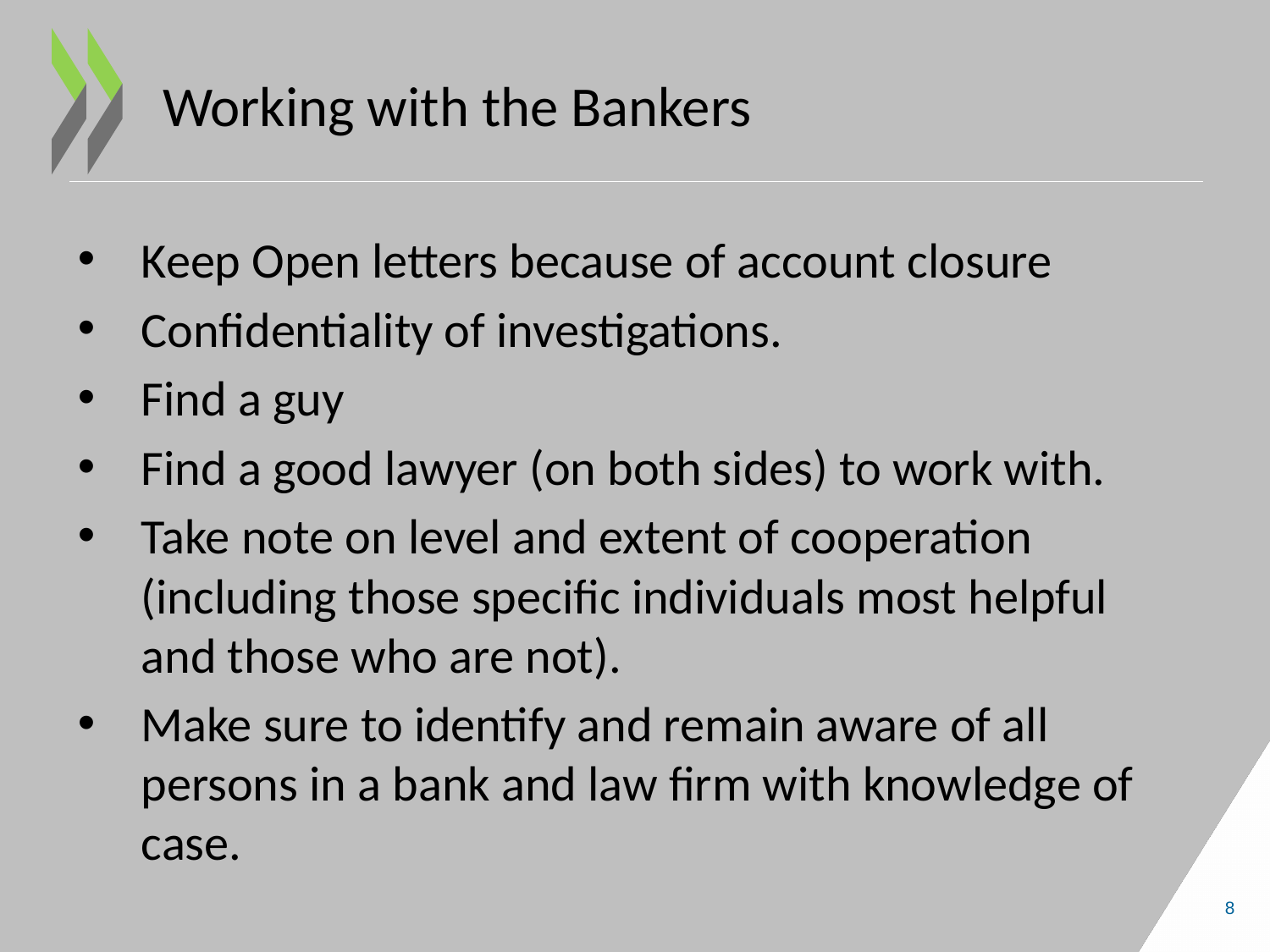

# Working with the Bankers
Keep Open letters because of account closure
Confidentiality of investigations.
Find a guy
Find a good lawyer (on both sides) to work with.
Take note on level and extent of cooperation (including those specific individuals most helpful and those who are not).
Make sure to identify and remain aware of all persons in a bank and law firm with knowledge of case.
8